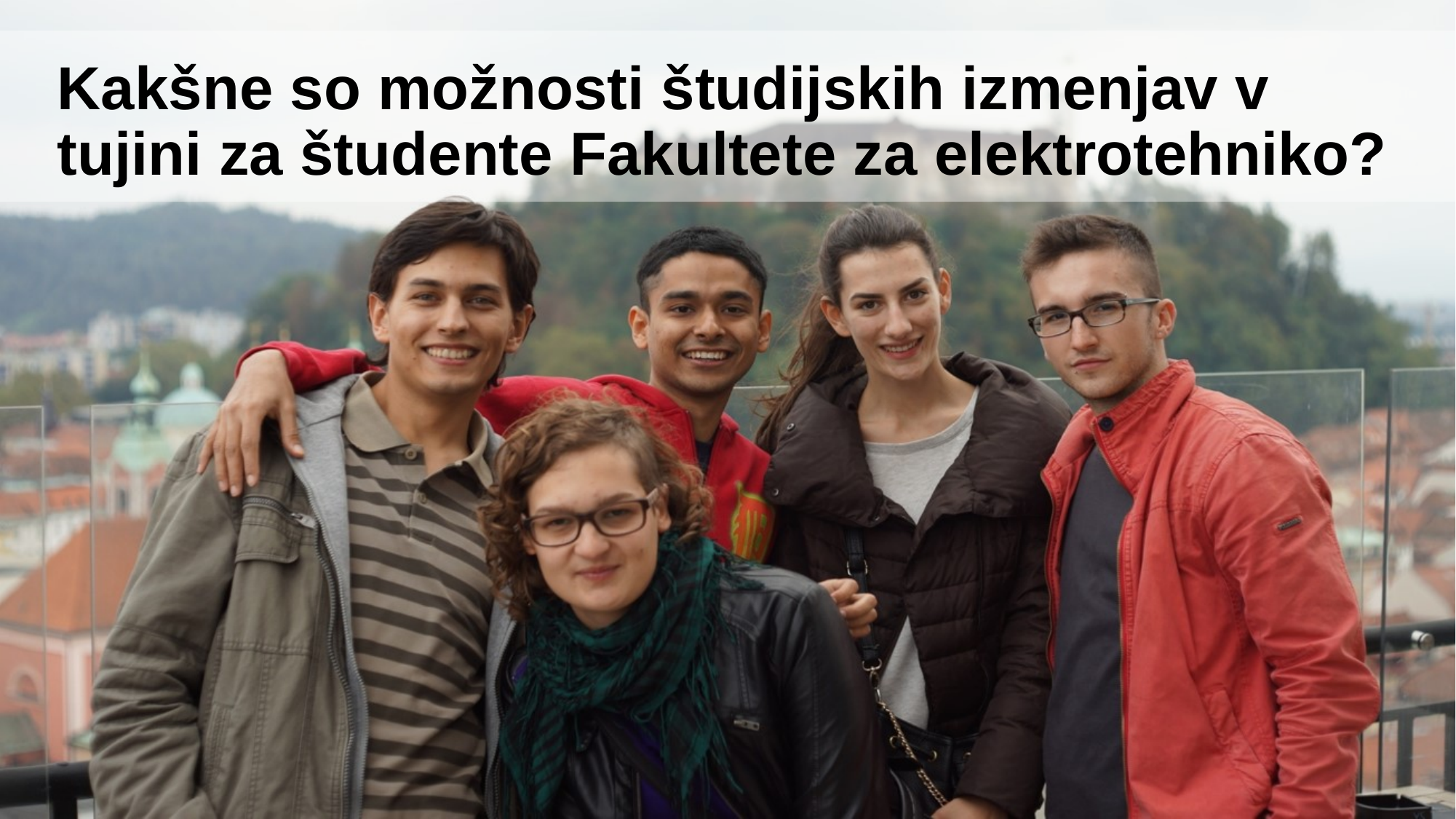

# Kakšne so možnosti študijskih izmenjav v tujini za študente Fakultete za elektrotehniko?